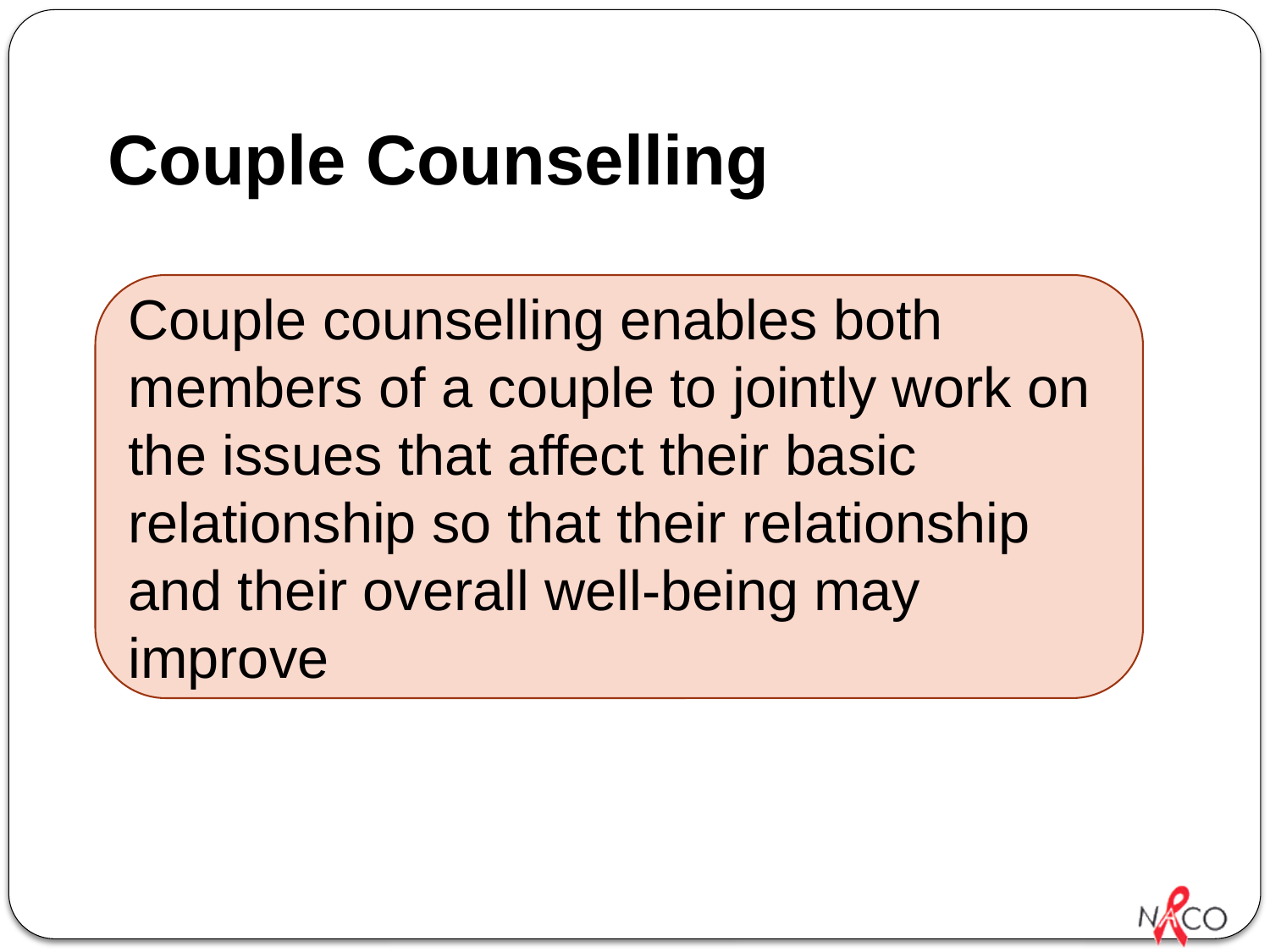

# Couple Counselling
Couple counselling enables both members of a couple to jointly work on the issues that affect their basic relationship so that their relationship and their overall well-being may improve